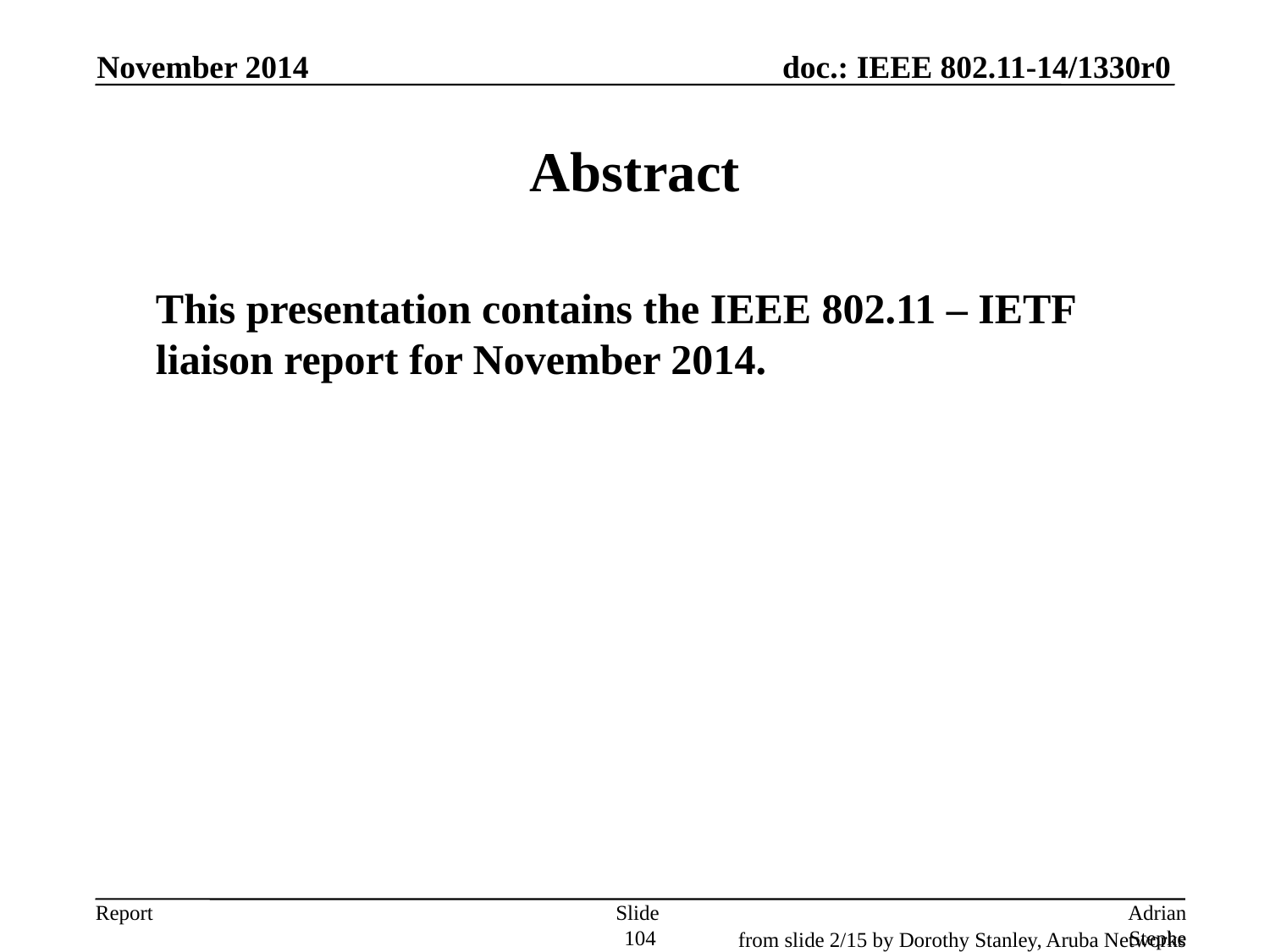

November 2014
# Abstract
	This presentation contains the IEEE 802.11 – IETF liaison report for November 2014.
Slide 104
Adrian Stephens, Intel Corporation
from slide 2/15 by Dorothy Stanley, Aruba Networks